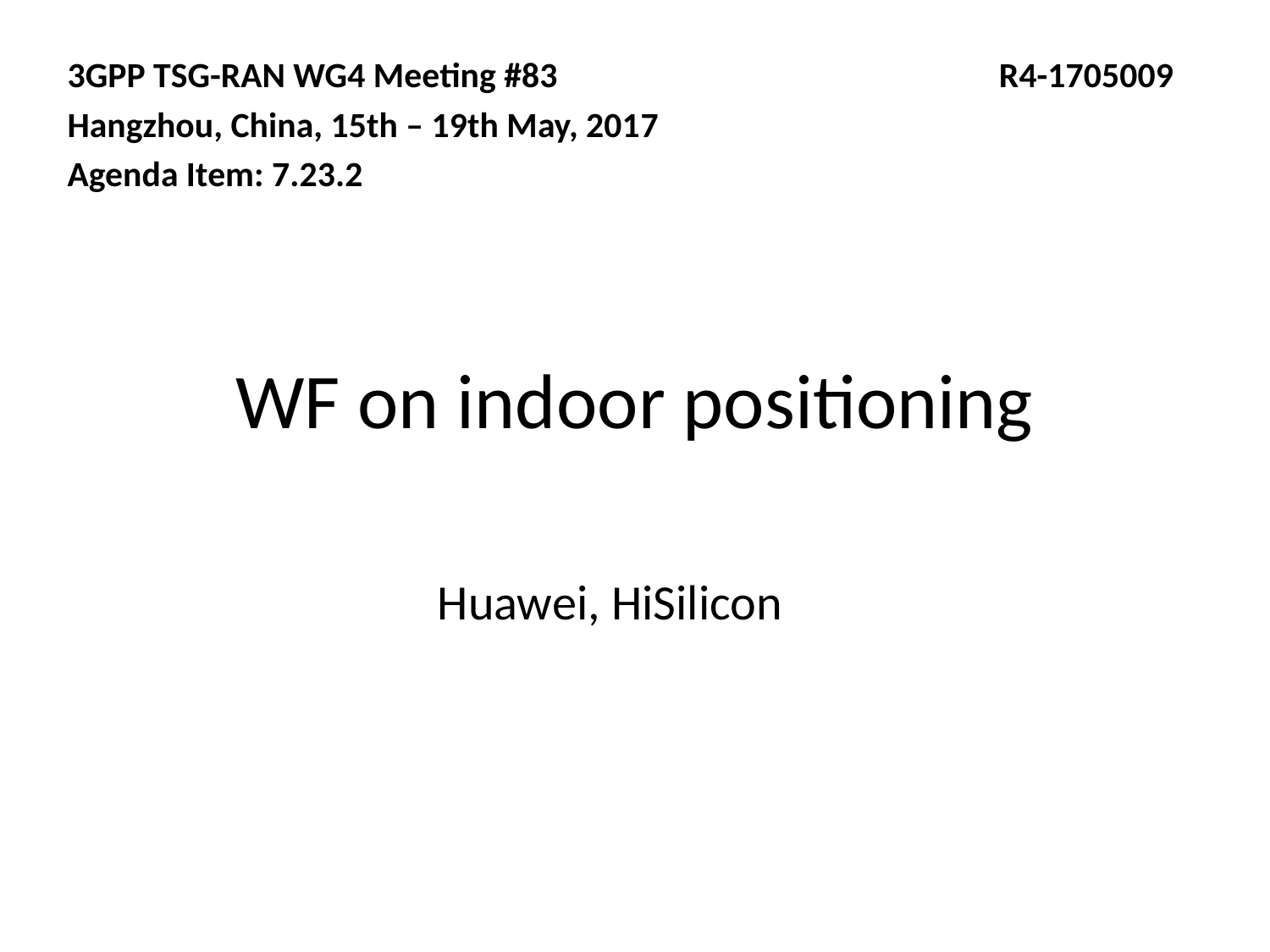

3GPP TSG-RAN WG4 Meeting #83                                                       R4-1705009
Hangzhou, China, 15th – 19th May, 2017
Agenda Item: 7.23.2
# WF on indoor positioning
Huawei, HiSilicon